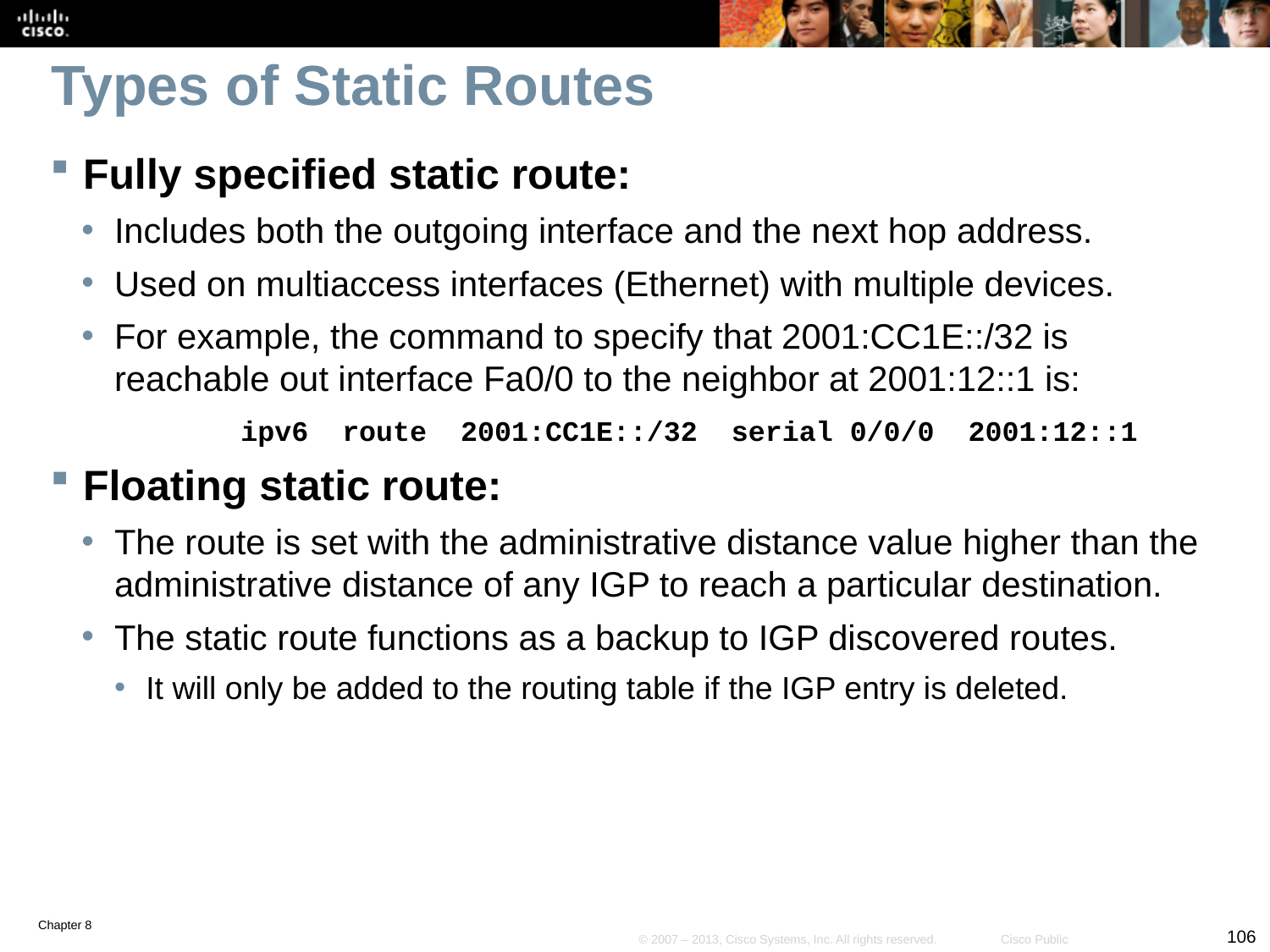

# Types of Static Routes
Fully specified static route:
Includes both the outgoing interface and the next hop address.
Used on multiaccess interfaces (Ethernet) with multiple devices.
For example, the command to specify that 2001:CC1E::/32 is reachable out interface Fa0/0 to the neighbor at 2001:12::1 is:
	ipv6  route  2001:CC1E::/32  serial 0/0/0  2001:12::1
Floating static route:
The route is set with the administrative distance value higher than the administrative distance of any IGP to reach a particular destination.
The static route functions as a backup to IGP discovered routes.
It will only be added to the routing table if the IGP entry is deleted.